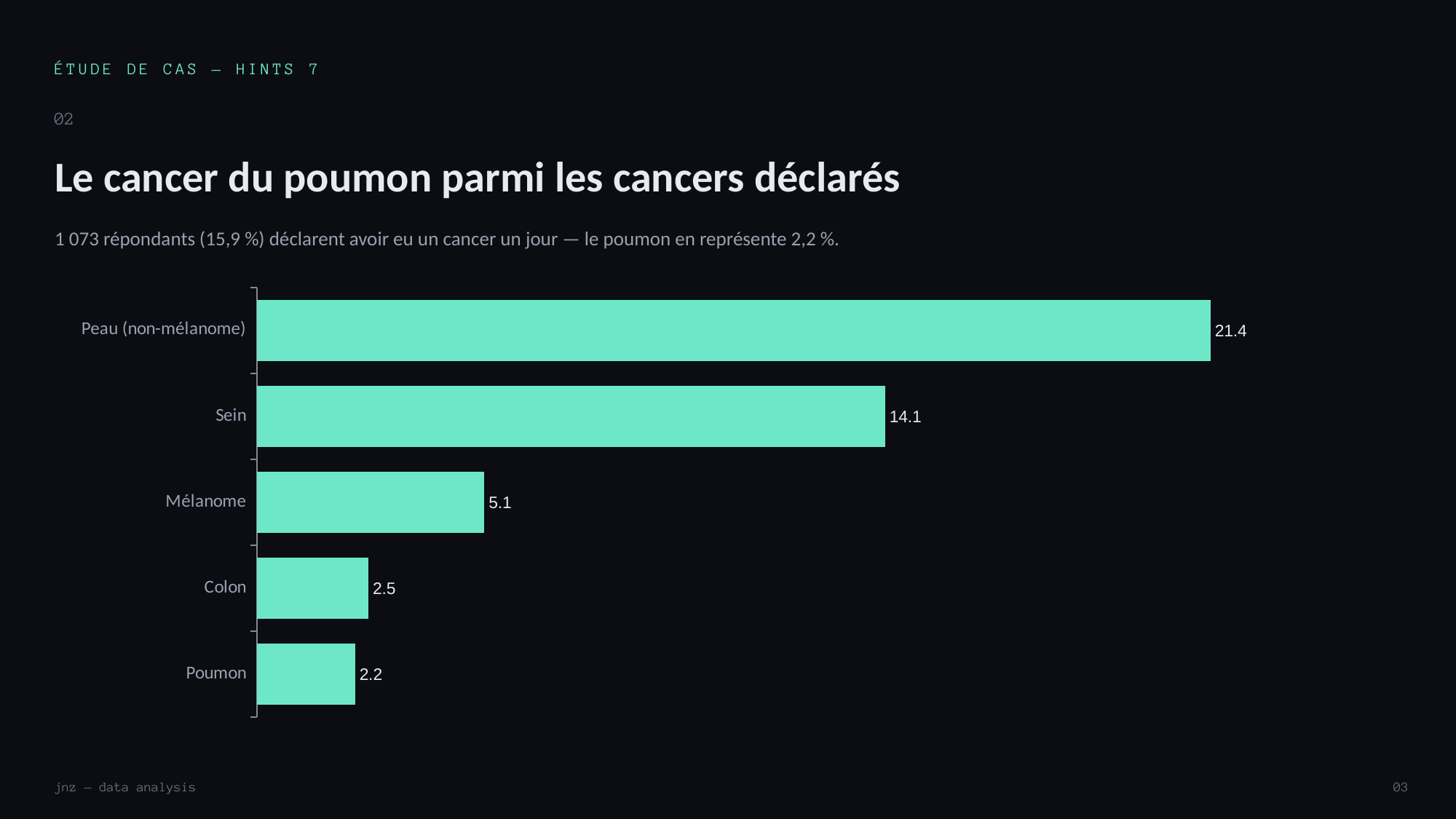

ÉTUDE DE CAS — HINTS 7
02
Le cancer du poumon parmi les cancers déclarés
1 073 répondants (15,9 %) déclarent avoir eu un cancer un jour — le poumon en représente 2,2 %.

### Chart

| Category | % des cancers déclarés |
|---|---|
| Poumon | 2.2 |
| Colon | 2.5 |
| Mélanome | 5.1 |
| Sein | 14.1 |
| Peau (non-mélanome) | 21.4 |
jnz — data analysis
03